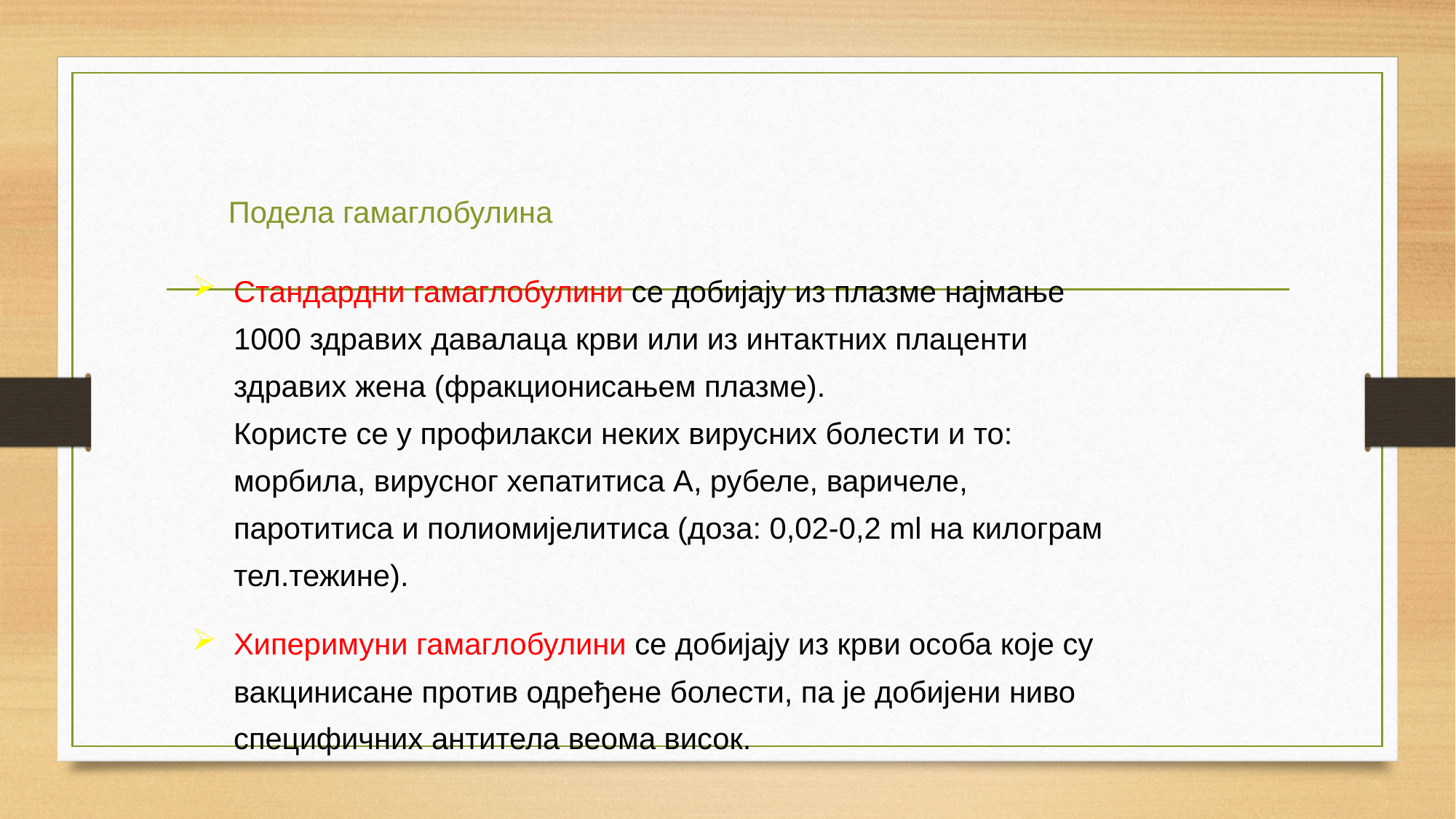

Подела гамаглобулина
Стандардни гамаглобулини се добијају из плазме најмање 1000 здравих давалаца крви или из интактних плаценти здравих жена (фракционисањем плазме).
Користе се у профилакси неких вирусних болести и то: морбила, вирусног хепатитиса А, рубеле, варичеле, паротитиса и полиомијелитиса (доза: 0,02-0,2 ml на килограм тел.тежине).
Хиперимуни гамаглобулини се добијају из крви особа које су вакцинисане против одређене болести, па је добијени ниво специфичних антитела веома висок.